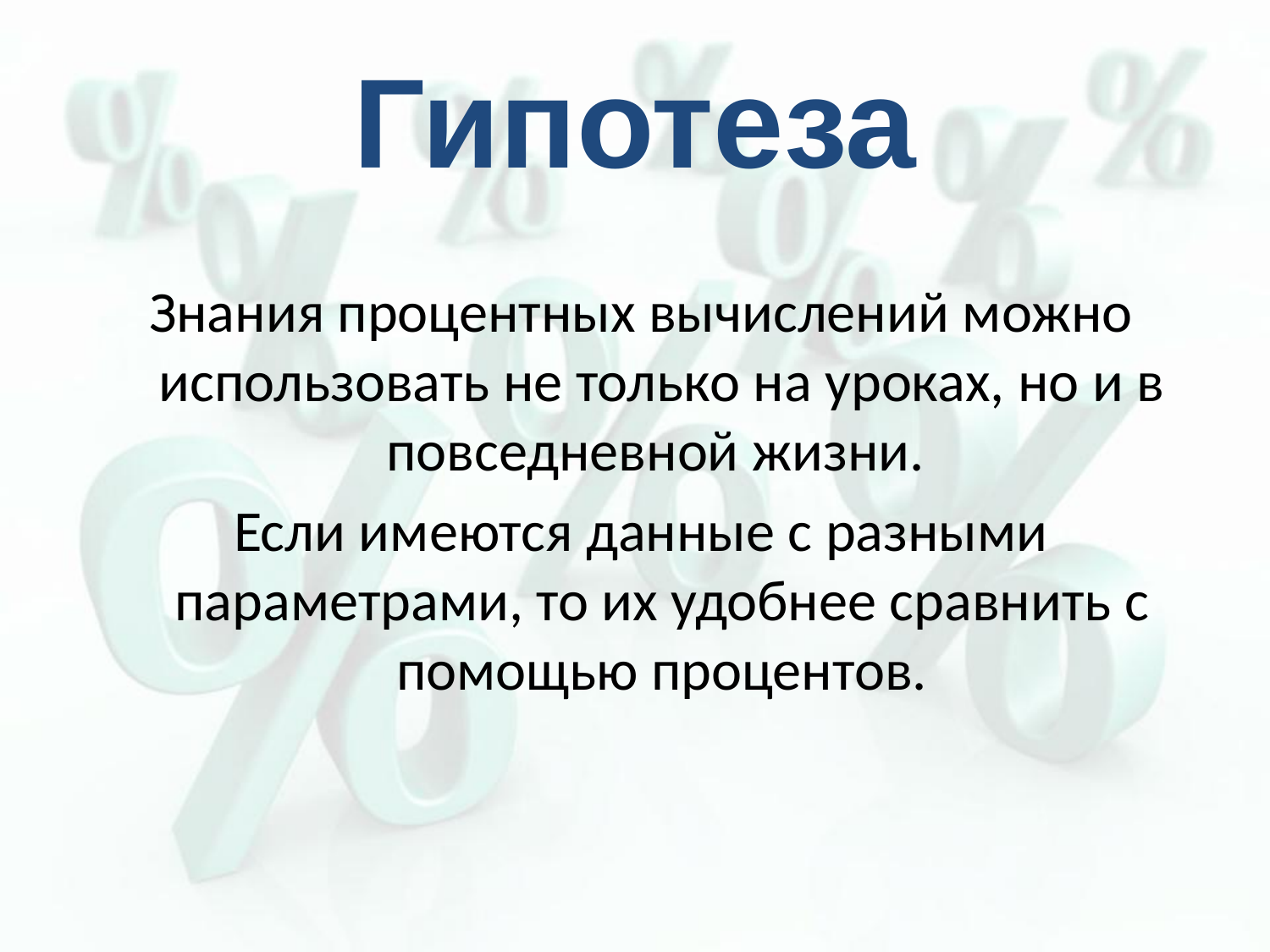

# Гипотеза
Знания процентных вычислений можно использовать не только на уроках, но и в повседневной жизни.
Если имеются данные с разными параметрами, то их удобнее сравнить с помощью процентов.